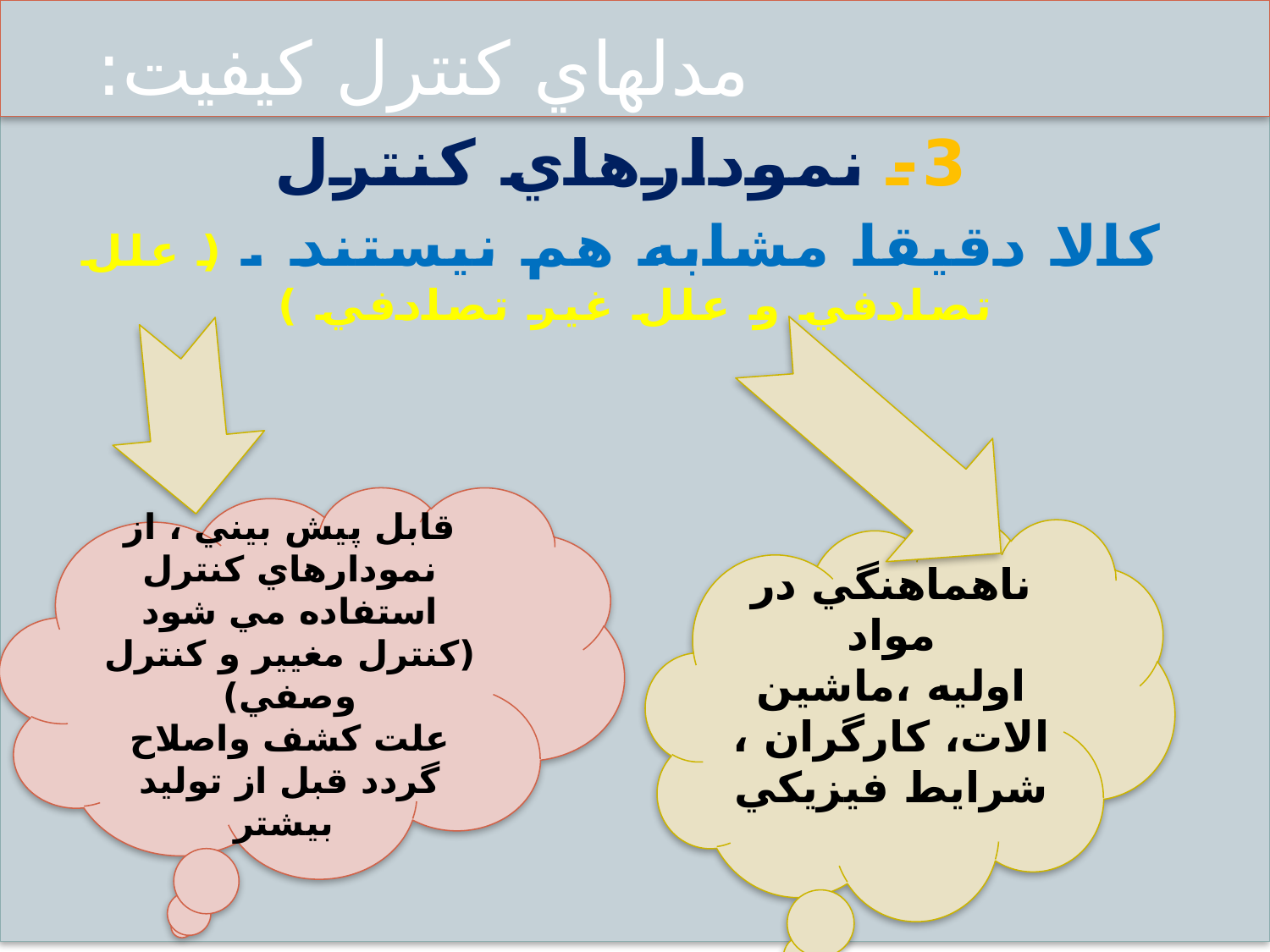

# مدلهاي كنترل كيفيت:
 3- نمودارهاي كنترل
 كالا دقيقا مشابه هم نيستند . ( علل تصادفي و علل غير تصادفي )

قابل پيش بيني ، از نمودارهاي كنترل استفاده مي شود (كنترل مغيير و كنترل وصفي)
علت كشف واصلاح گردد قبل از توليد بيشتر
ناهماهنگي در مواد اوليه ،ماشين الات، كارگران ، شرايط فيزيكي